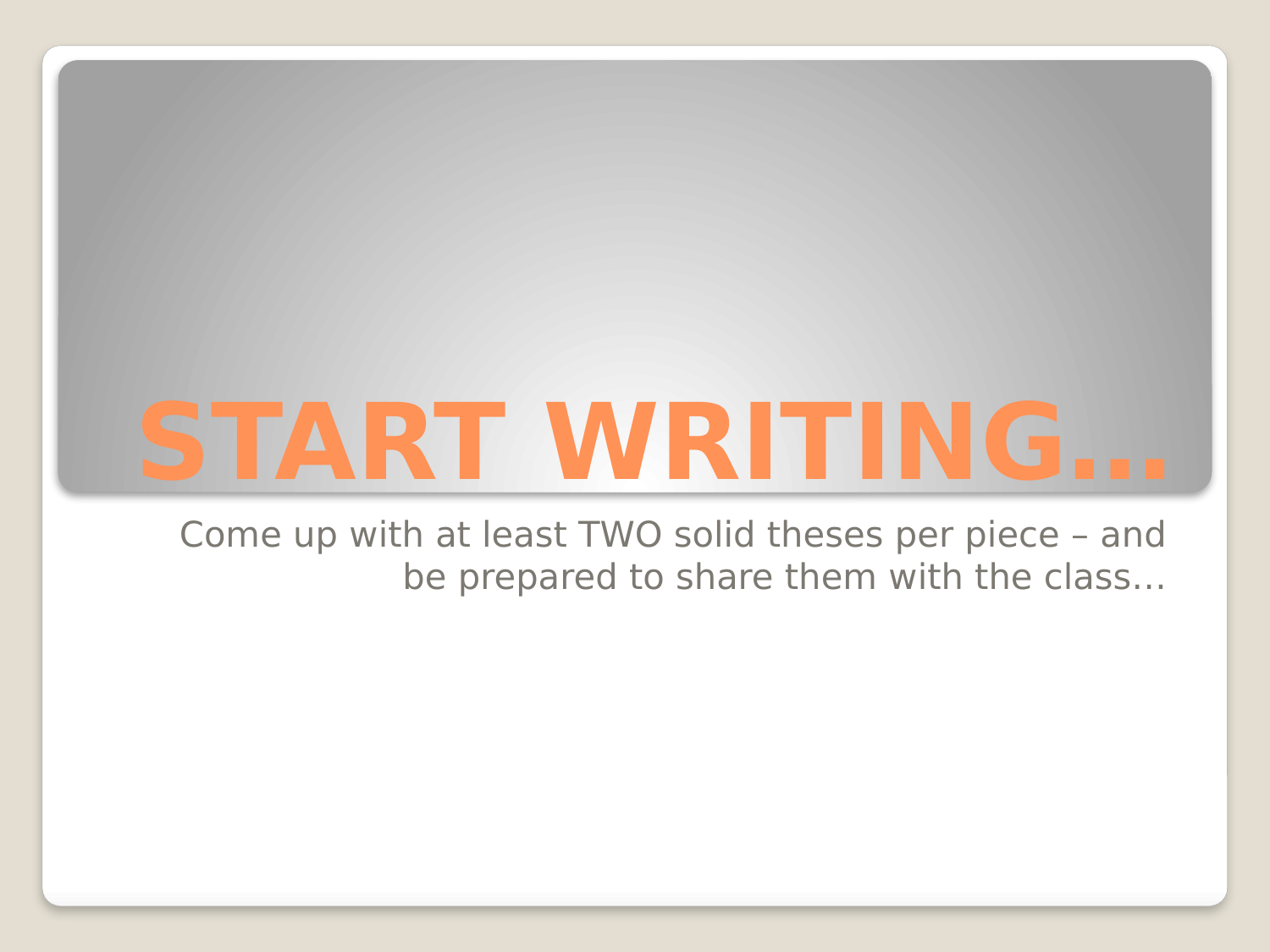

# START WRITING…
Come up with at least TWO solid theses per piece – and be prepared to share them with the class…